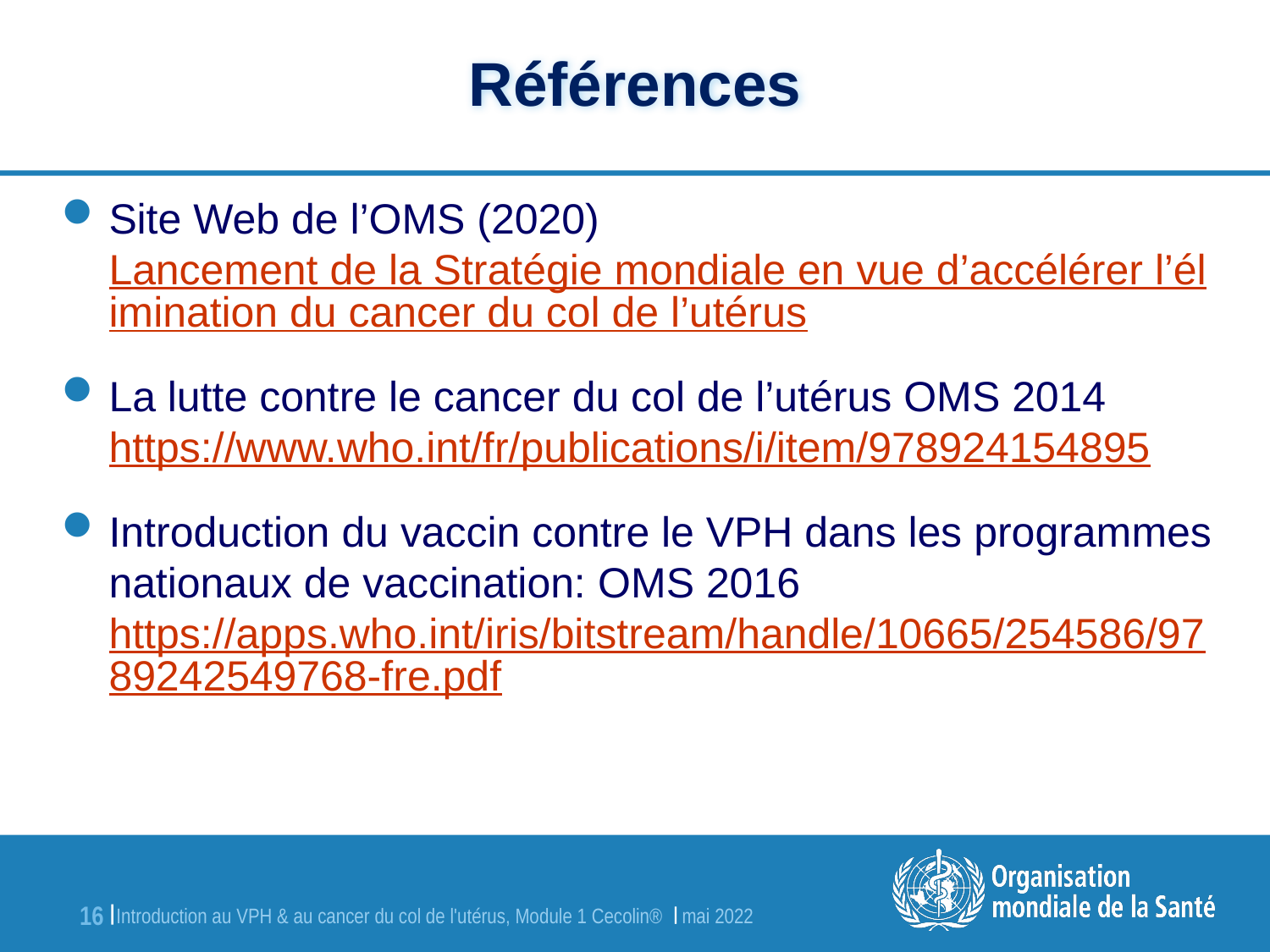

# Références
Site Web de l’OMS (2020) Lancement de la Stratégie mondiale en vue d’accélérer l’élimination du cancer du col de l’utérus
La lutte contre le cancer du col de l’utérus OMS 2014 https://www.who.int/fr/publications/i/item/978924154895
Introduction du vaccin contre le VPH dans les programmes nationaux de vaccination: OMS 2016 https://apps.who.int/iris/bitstream/handle/10665/254586/9789242549768-fre.pdf